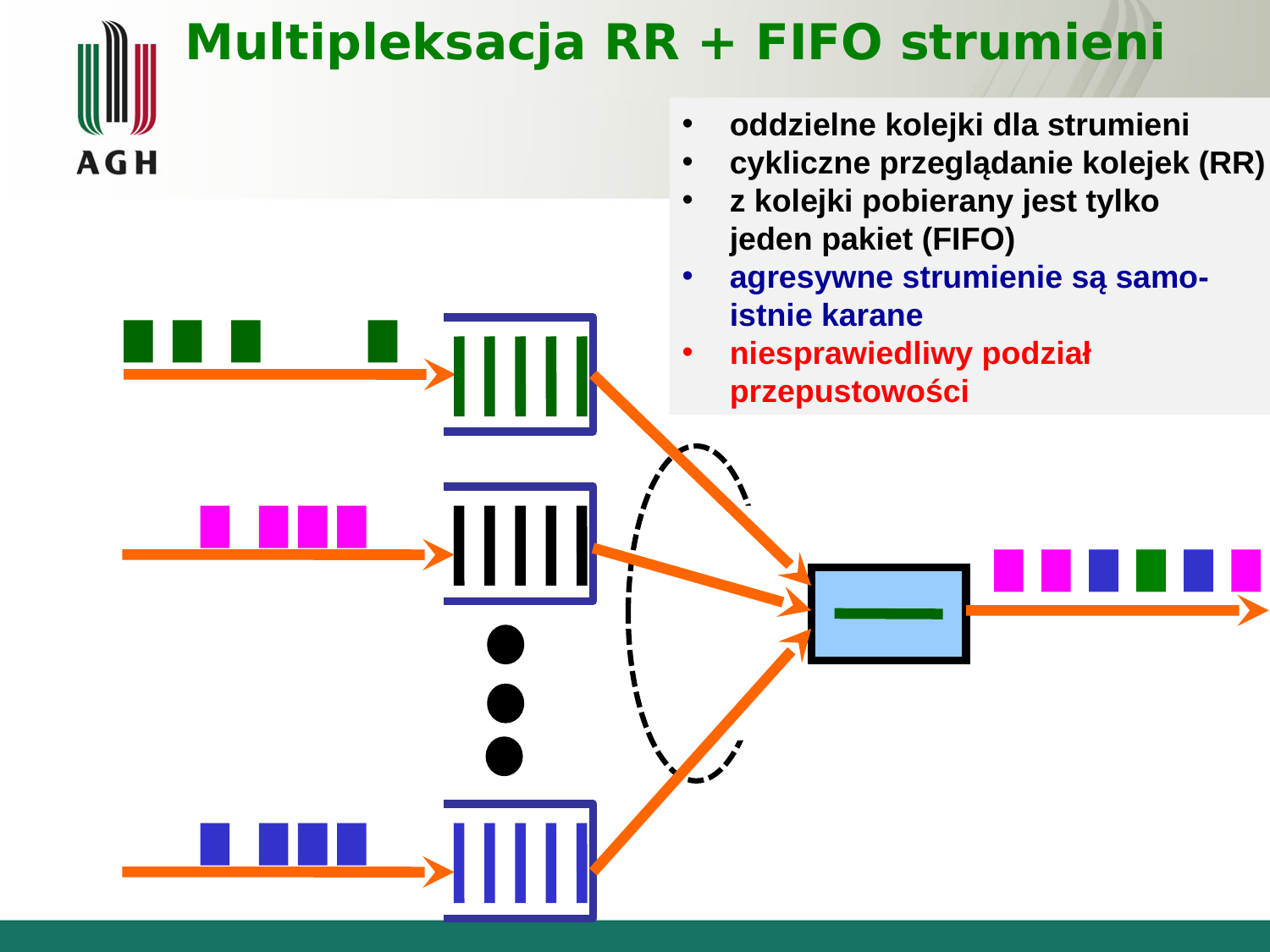

Multipleksacja RR + FIFO strumieni

oddzielne kolejki dla strumieni
cykliczne przeglądanie kolejek (RR)
z kolejki pobierany jest tylko
jeden pakiet (FIFO)
agresywne strumienie są samo-
istnie karane
niesprawiedliwy podział
przepustowości